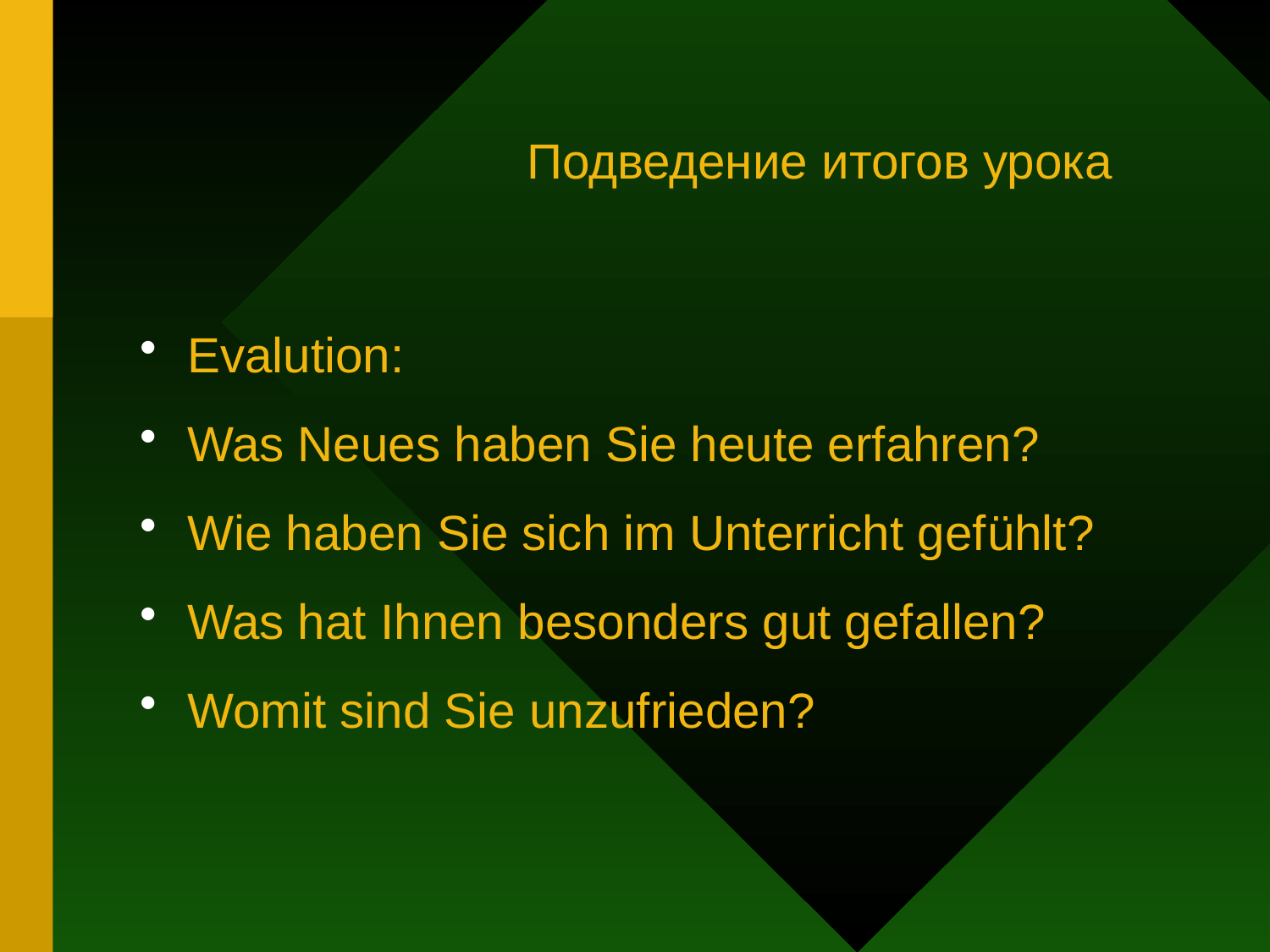

# Подведение итогов урока
Evalution:
Was Neues haben Sie heute erfahren?
Wie haben Sie sich im Unterricht gefühlt?
Was hat Ihnen besonders gut gefallen?
Womit sind Sie unzufrieden?